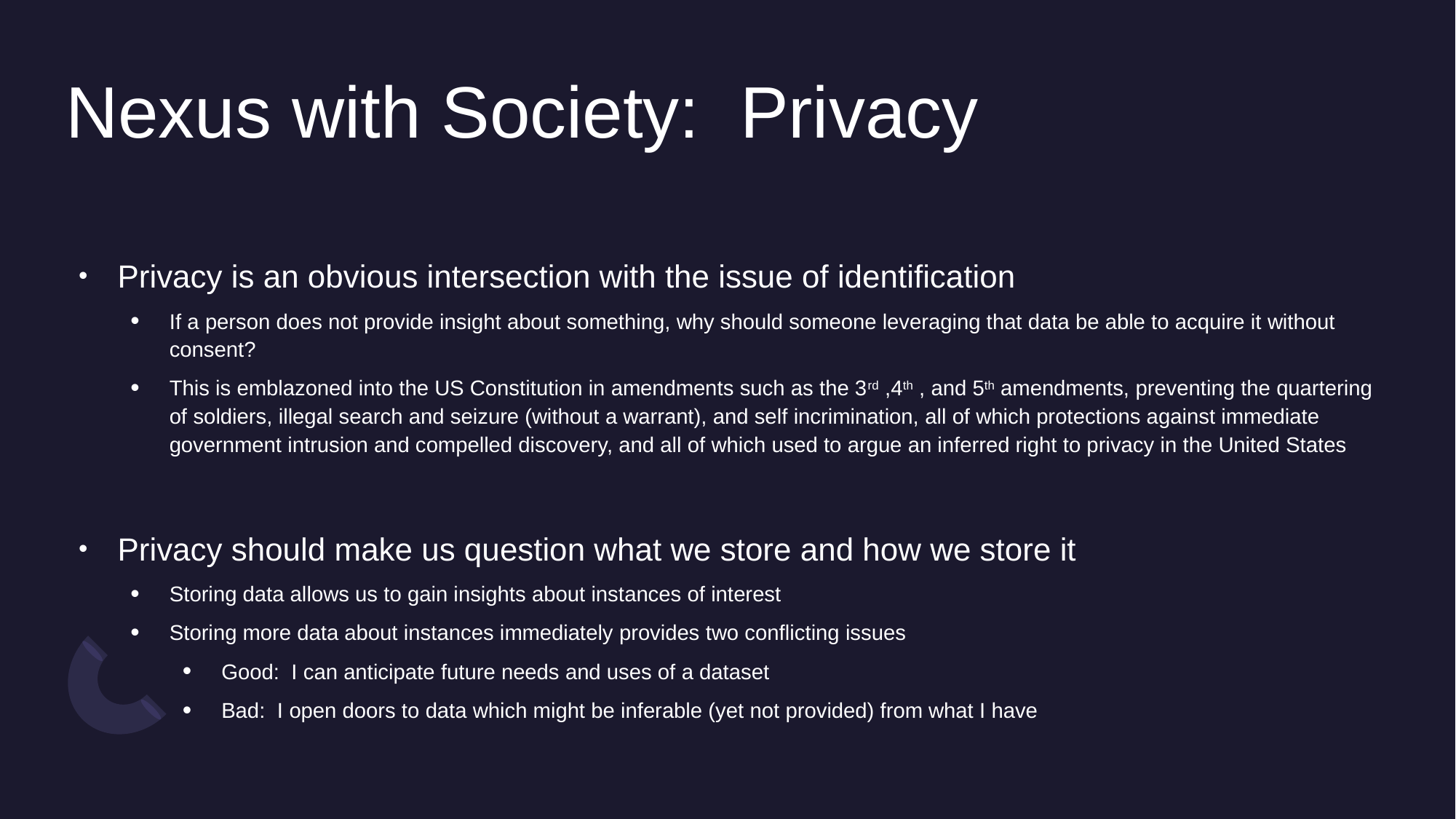

# Nexus with Society:  Privacy
Privacy is an obvious intersection with the issue of identification
If a person does not provide insight about something, why should someone leveraging that data be able to acquire it without consent?
This is emblazoned into the US Constitution in amendments such as the 3rd ,4th , and 5th amendments, preventing the quartering of soldiers, illegal search and seizure (without a warrant), and self incrimination, all of which protections against immediate government intrusion and compelled discovery, and all of which used to argue an inferred right to privacy in the United States

Privacy should make us question what we store and how we store it
Storing data allows us to gain insights about instances of interest
Storing more data about instances immediately provides two conflicting issues
Good:  I can anticipate future needs and uses of a dataset
Bad:  I open doors to data which might be inferable (yet not provided) from what I have